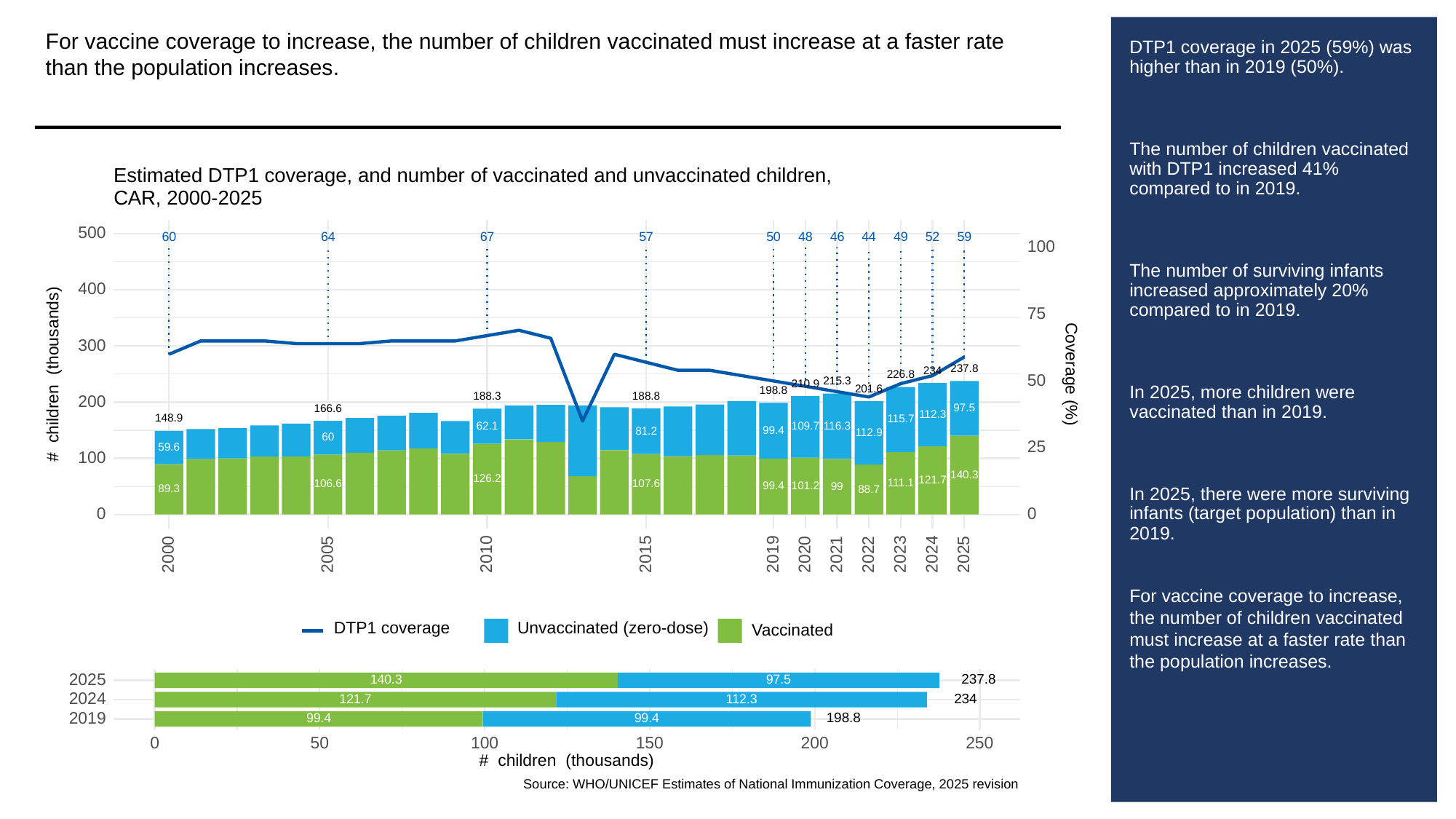

For vaccine coverage to increase, the number of children vaccinated must increase at a faster rate than the population increases.
# DTP1 coverage in 2025 (59%) was higher than in 2019 (50%).

The number of children vaccinated with DTP1 increased 41% compared to in 2019.

The number of surviving infants increased approximately 20% compared to in 2019.

In 2025, more children were vaccinated than in 2019.

In 2025, there were more surviving infants (target population) than in 2019.

For vaccine coverage to increase, the number of children vaccinated must increase at a faster rate than the population increases.

Estimated DTP1 coverage, and number of vaccinated and unvaccinated children,
CAR, 2000-2025

500
60
64
67
50
48
46
49
52
59
57
44

100

400

75

300

237.8
#  children  (thousands)
Coverage (%)
234
226.8

50
215.3
210.9

201.6
198.8

188.8
188.3

200

97.5

166.6

112.3

148.9
115.7

62.1
116.3
109.7

99.4
81.2

112.9

60

25

59.6

100

140.3
126.2
121.7

111.1
107.6
106.6
101.2
99.4
99
89.3
88.7

0
0

2023
2000
2005
2010
2015
2019
2020
2021
2022
2024
2025

Unvaccinated (zero-dose)
DTP1 coverage
Vaccinated

2025
237.8
140.3
97.5

2024
234
112.3
121.7

2019
198.8
99.4
99.4

0
50
100
150
200
250
#  children  (thousands)
Source: WHO/UNICEF Estimates of National Immunization Coverage, 2025 revision